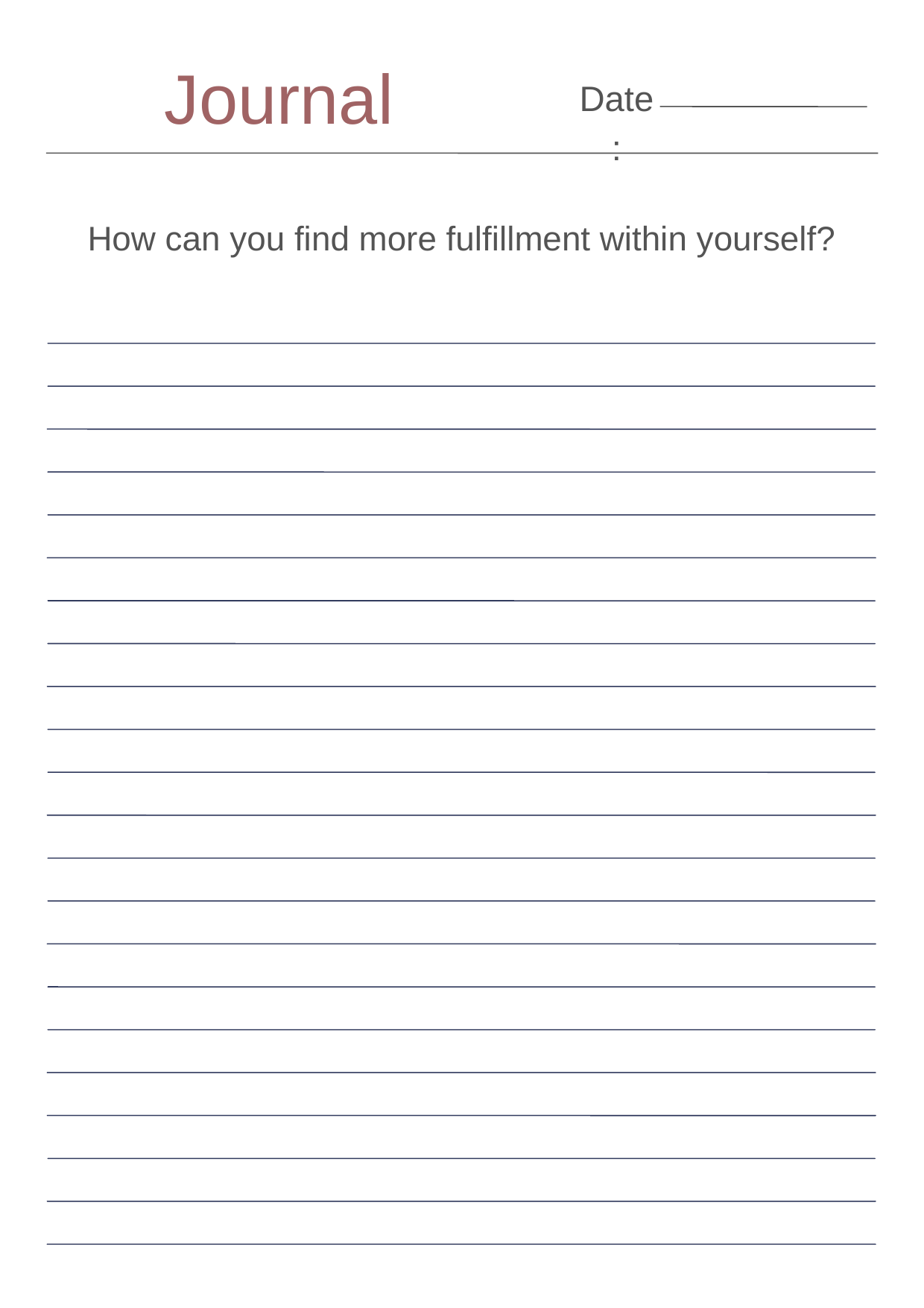

Journal
Date:

How can you find more fulfillment within yourself?